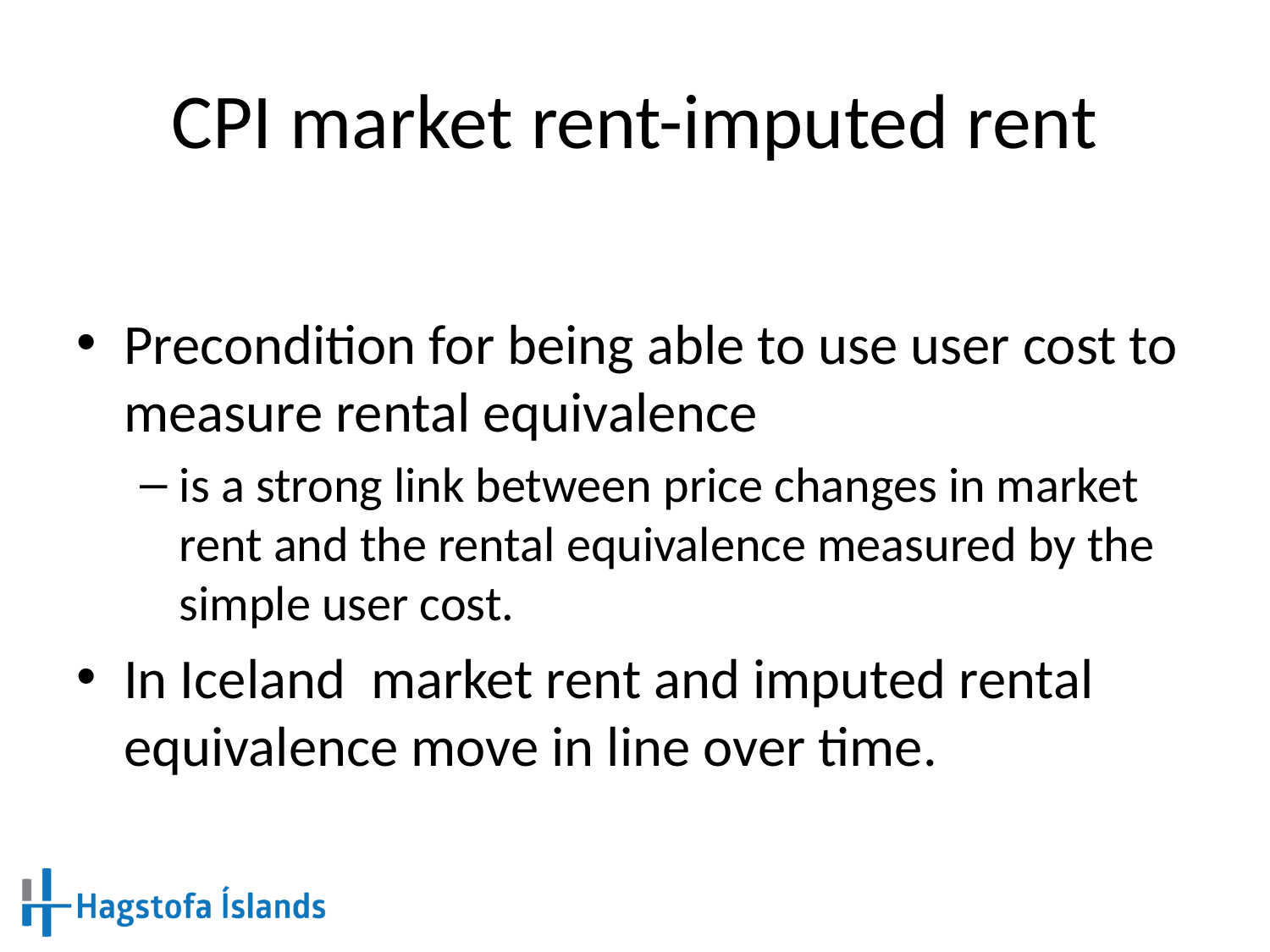

# CPI market rent-imputed rent

Precondition for being able to use user cost to measure rental equivalence
is a strong link between price changes in market rent and the rental equivalence measured by the simple user cost.
In Iceland  market rent and imputed rental equivalence move in line over time.